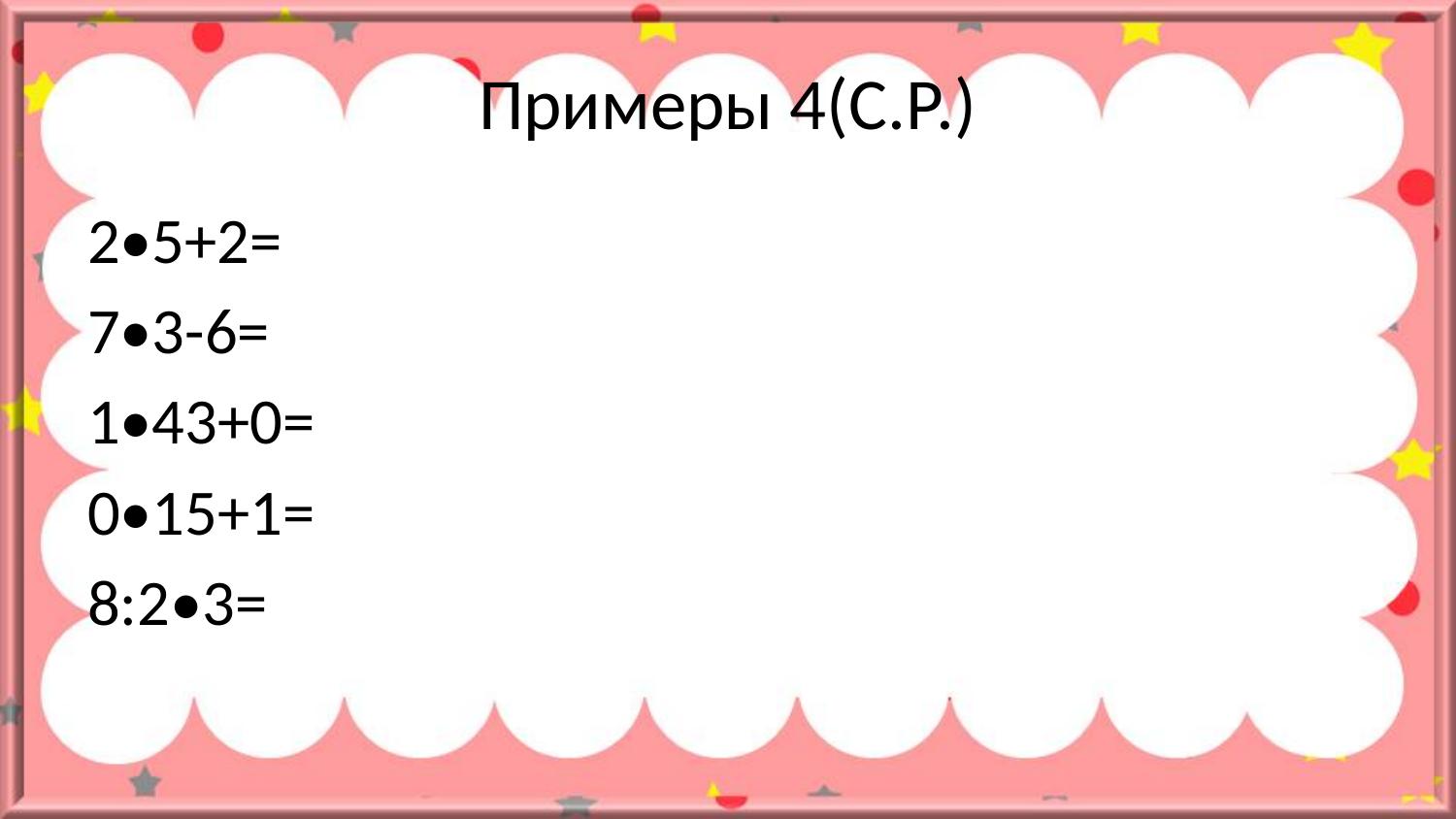

# Примеры 4(С.Р.)
2•5+2=
7•3-6=
1•43+0=
0•15+1=
8:2•3=